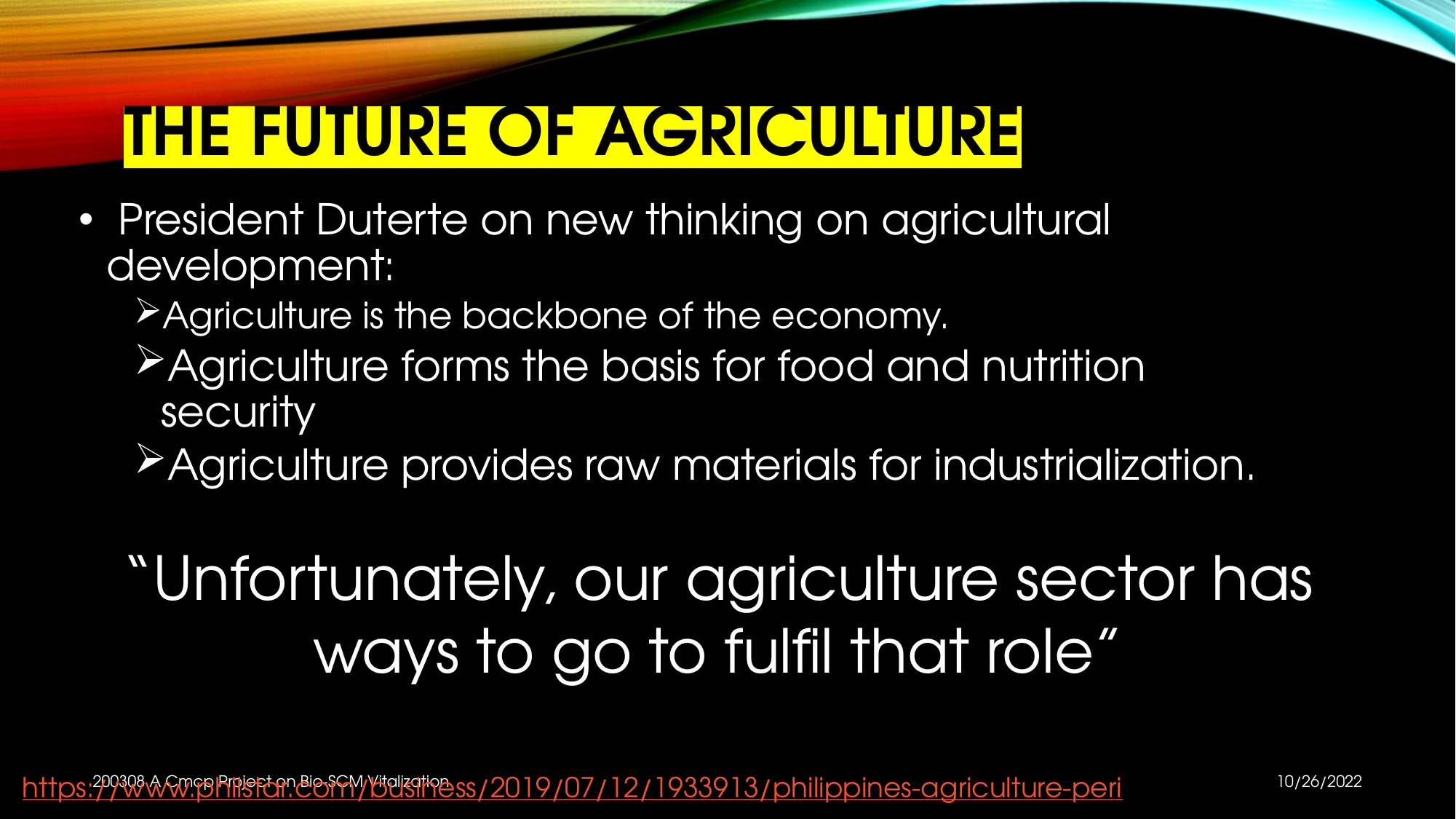

# The Future of Agriculture
 President Duterte on new thinking on agricultural development:
Agriculture is the backbone of the economy.
Agriculture forms the basis for food and nutrition security
Agriculture provides raw materials for industrialization.
“Unfortunately, our agriculture sector has ways to go to fulfil that role”
200308 A Cmcp Project on Bio-SCM Vitalization
10/26/2022
https://www.philstar.com/business/2019/07/12/1933913/philippines-agriculture-peri